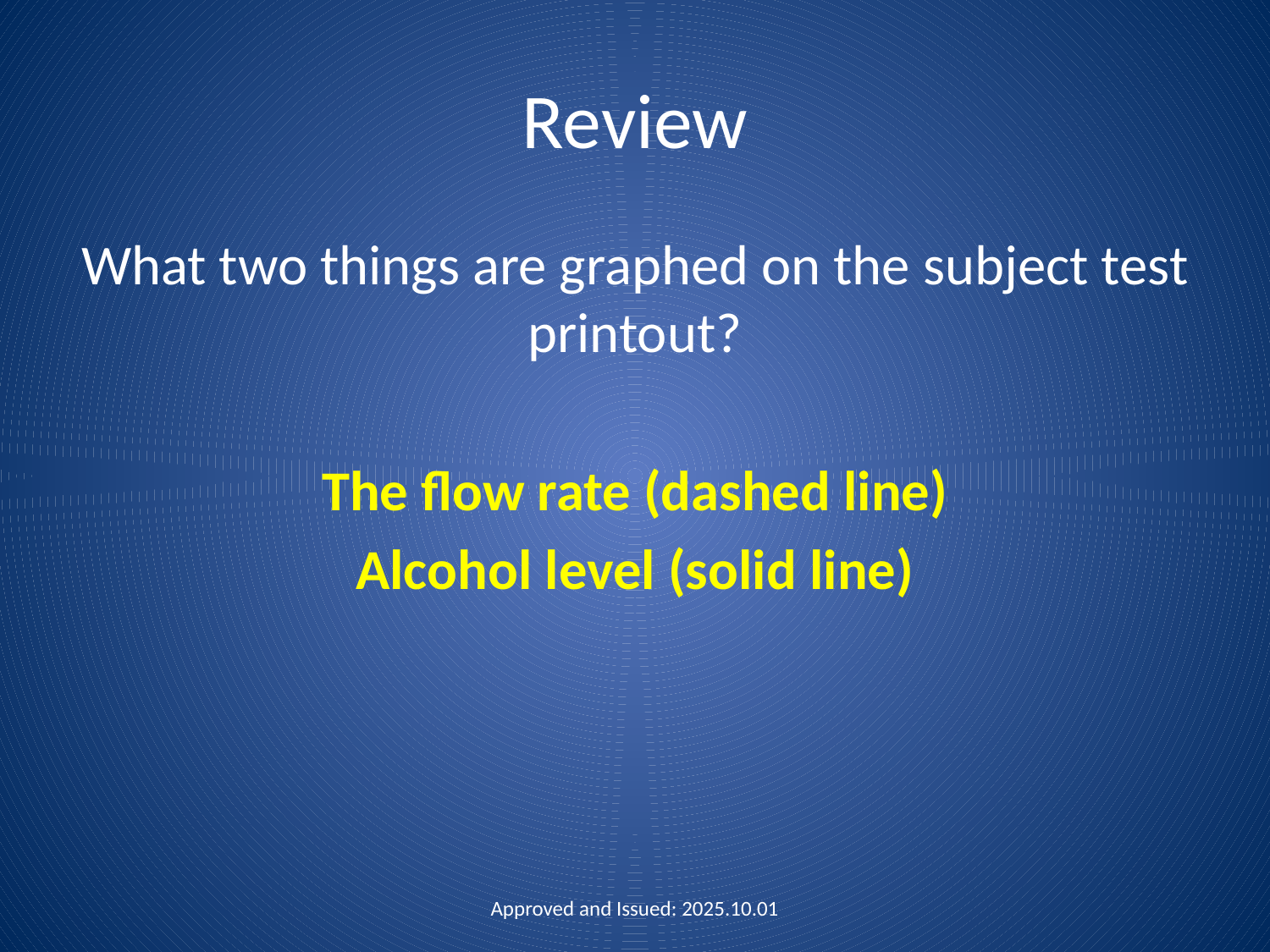

# Review
What two things are graphed on the subject test printout?

The flow rate (dashed line)
Alcohol level (solid line)
Approved and Issued: 2025.10.01